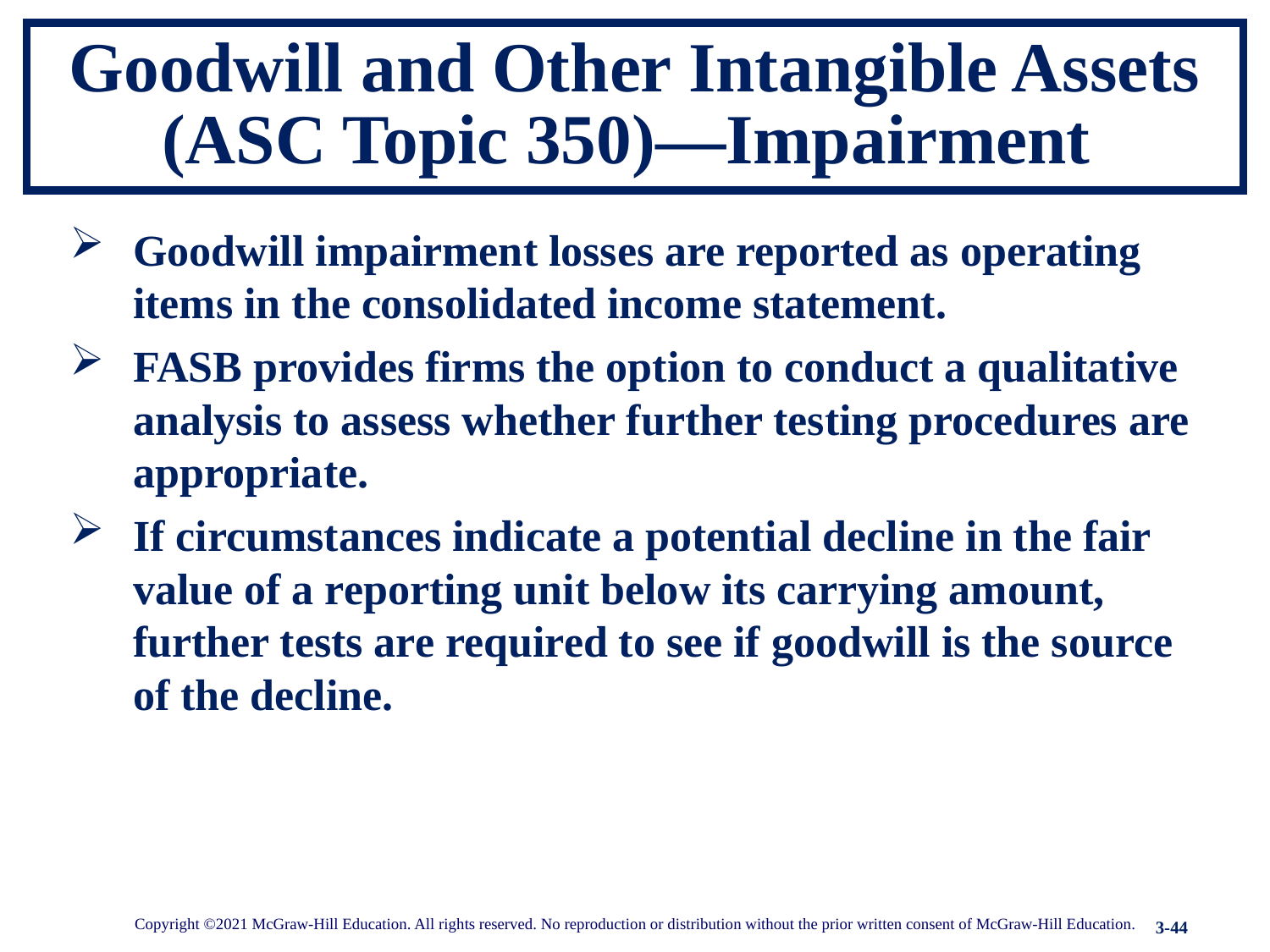

# Goodwill and Other Intangible Assets (ASC Topic 350)—Impairment
Goodwill impairment losses are reported as operating items in the consolidated income statement.
FASB provides firms the option to conduct a qualitative analysis to assess whether further testing procedures are appropriate.
If circumstances indicate a potential decline in the fair value of a reporting unit below its carrying amount, further tests are required to see if goodwill is the source of the decline.
Copyright ©2021 McGraw-Hill Education. All rights reserved. No reproduction or distribution without the prior written consent of McGraw-Hill Education.
3-44